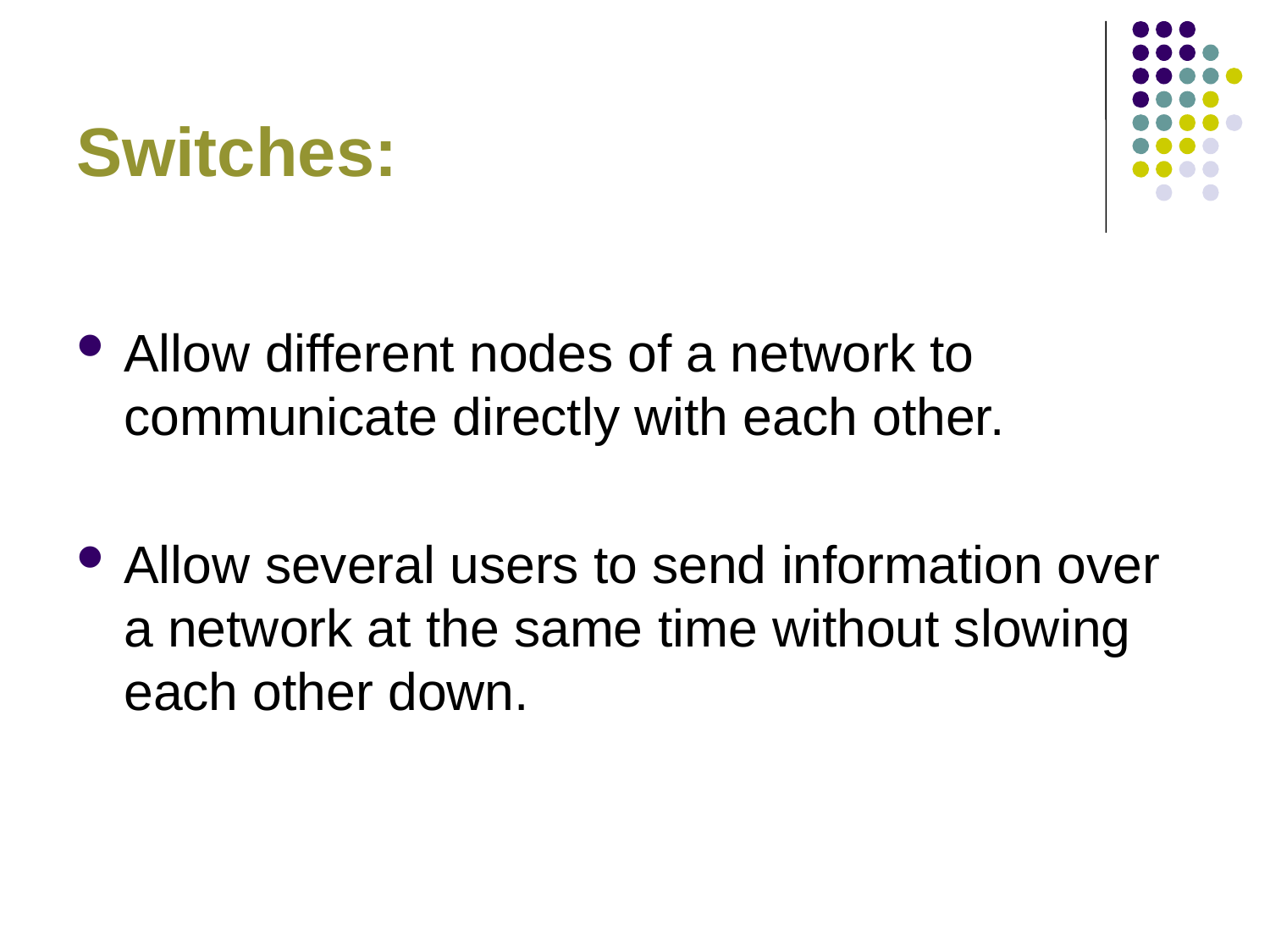

# Switches:

Allow different nodes of a network to communicate directly with each other.

Allow several users to send information over a network at the same time without slowing each other down.